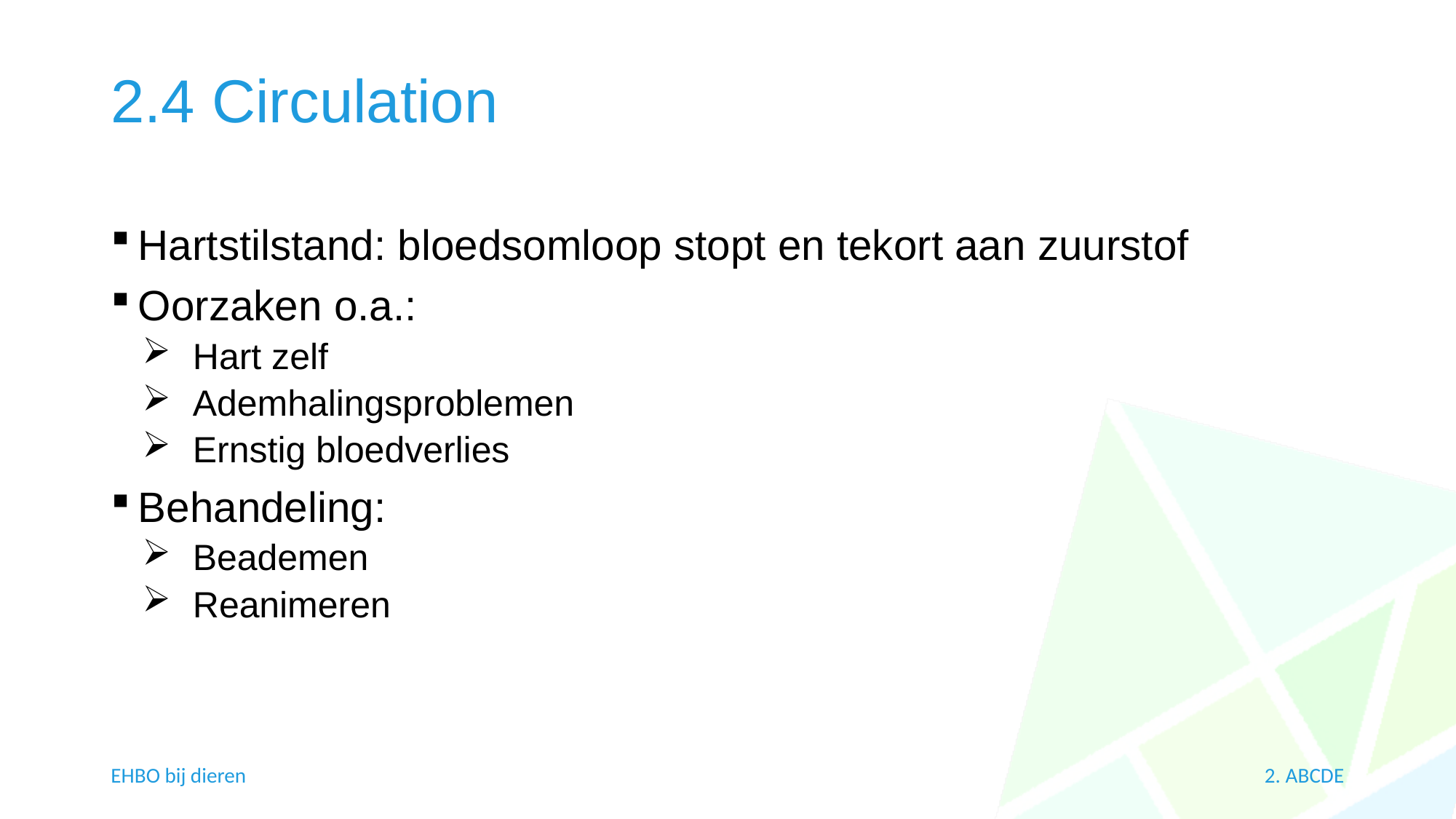

# 2.4 Circulation
Hartstilstand: bloedsomloop stopt en tekort aan zuurstof
Oorzaken o.a.:
Hart zelf
Ademhalingsproblemen
Ernstig bloedverlies
Behandeling:
Beademen
Reanimeren
EHBO bij dieren
2. ABCDE